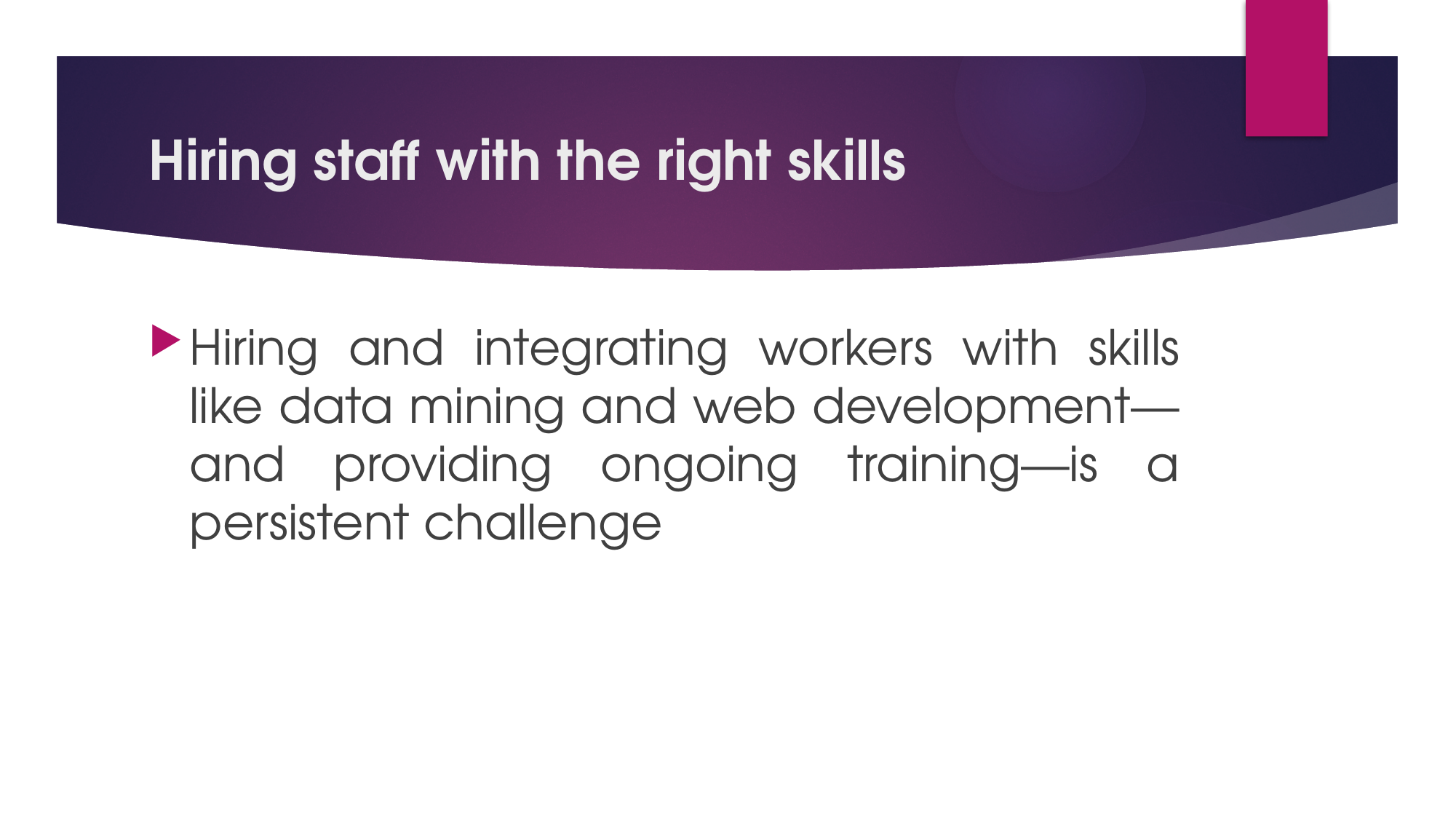

# Hiring staff with the right skills
Hiring and integrating workers with skills like data mining and web development—and providing ongoing training—is a persistent challenge